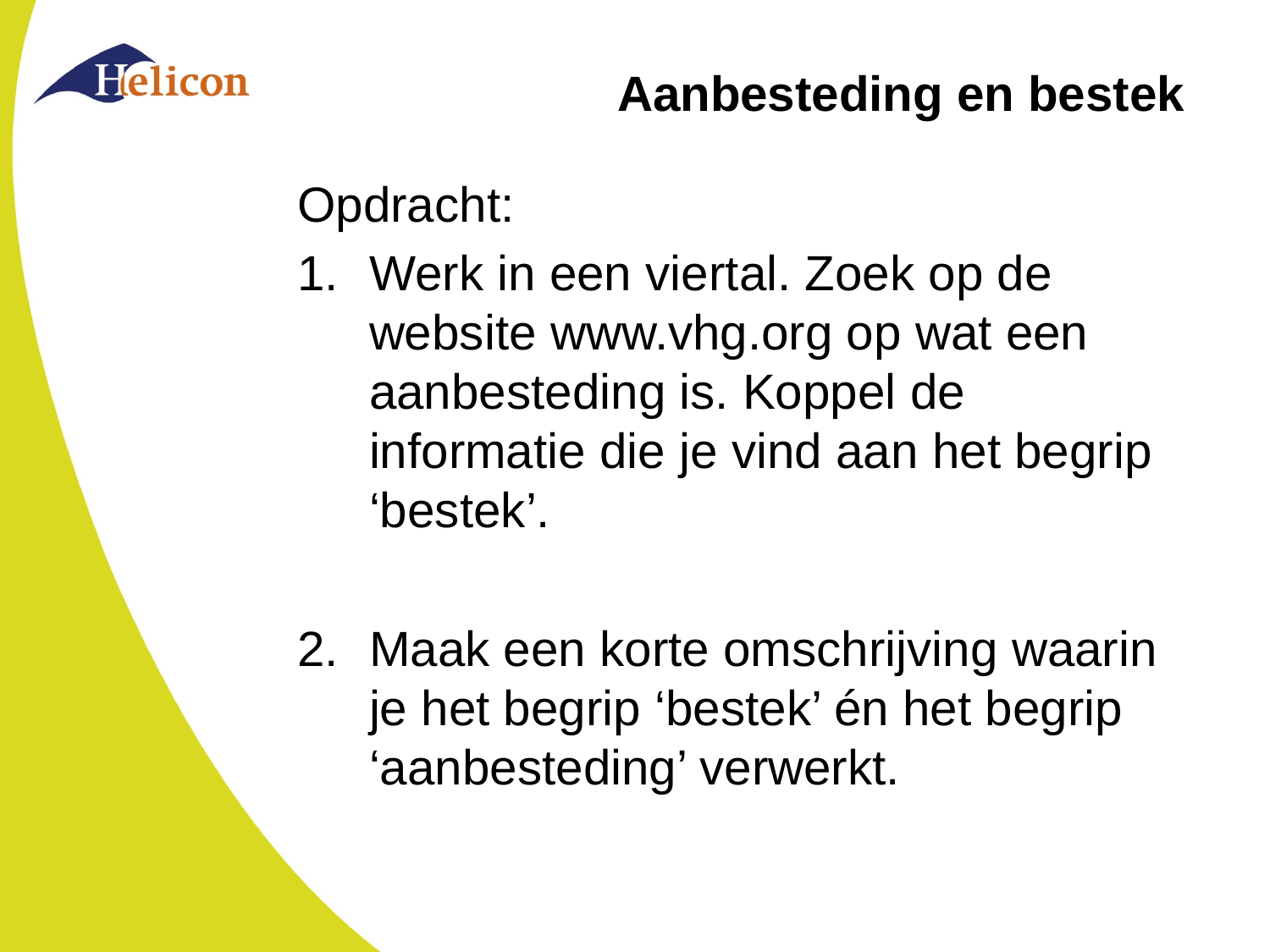

# Aanbesteding en bestek
Opdracht:
Werk in een viertal. Zoek op de website www.vhg.org op wat een aanbesteding is. Koppel de informatie die je vind aan het begrip ‘bestek’.

Maak een korte omschrijving waarin je het begrip ‘bestek’ én het begrip ‘aanbesteding’ verwerkt.